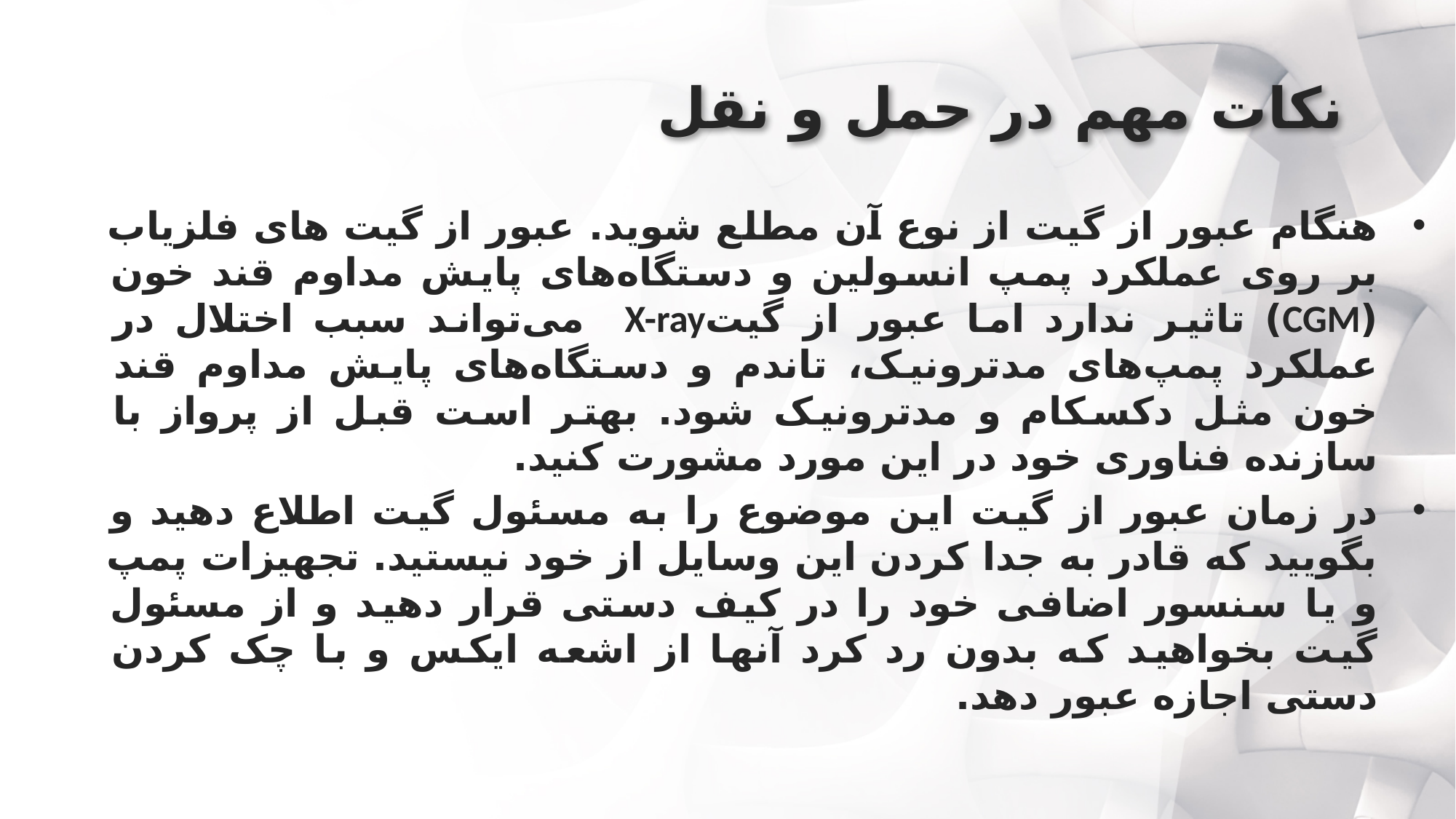

# نکات مهم در حمل و نقل

هنگام عبور از گیت از نوع آن مطلع شوید. عبور از گیت های فلزیاب بر روی عملکرد پمپ انسولین و دستگاه‌های پایش مداوم قند خون (CGM) تاثیر ندارد اما عبور از گیتX-ray  می‌تواند سبب اختلال در عملکرد پمپ‌های مدترونیک، تاندم و دستگاه‌های پایش مداوم قند خون مثل دکسکام و مدترونیک شود. بهتر است قبل از پرواز با سازنده فناوری خود در این مورد مشورت کنید.
در زمان عبور از گیت این موضوع را به مسئول گیت اطلاع دهید و بگویید که قادر به جدا کردن این وسایل از خود نیستید. تجهیزات پمپ و یا سنسور اضافی خود را در کیف دستی قرار دهید و از مسئول گیت بخواهید که بدون رد کرد آنها از اشعه ایکس و با چک کردن دستی اجازه عبور دهد.